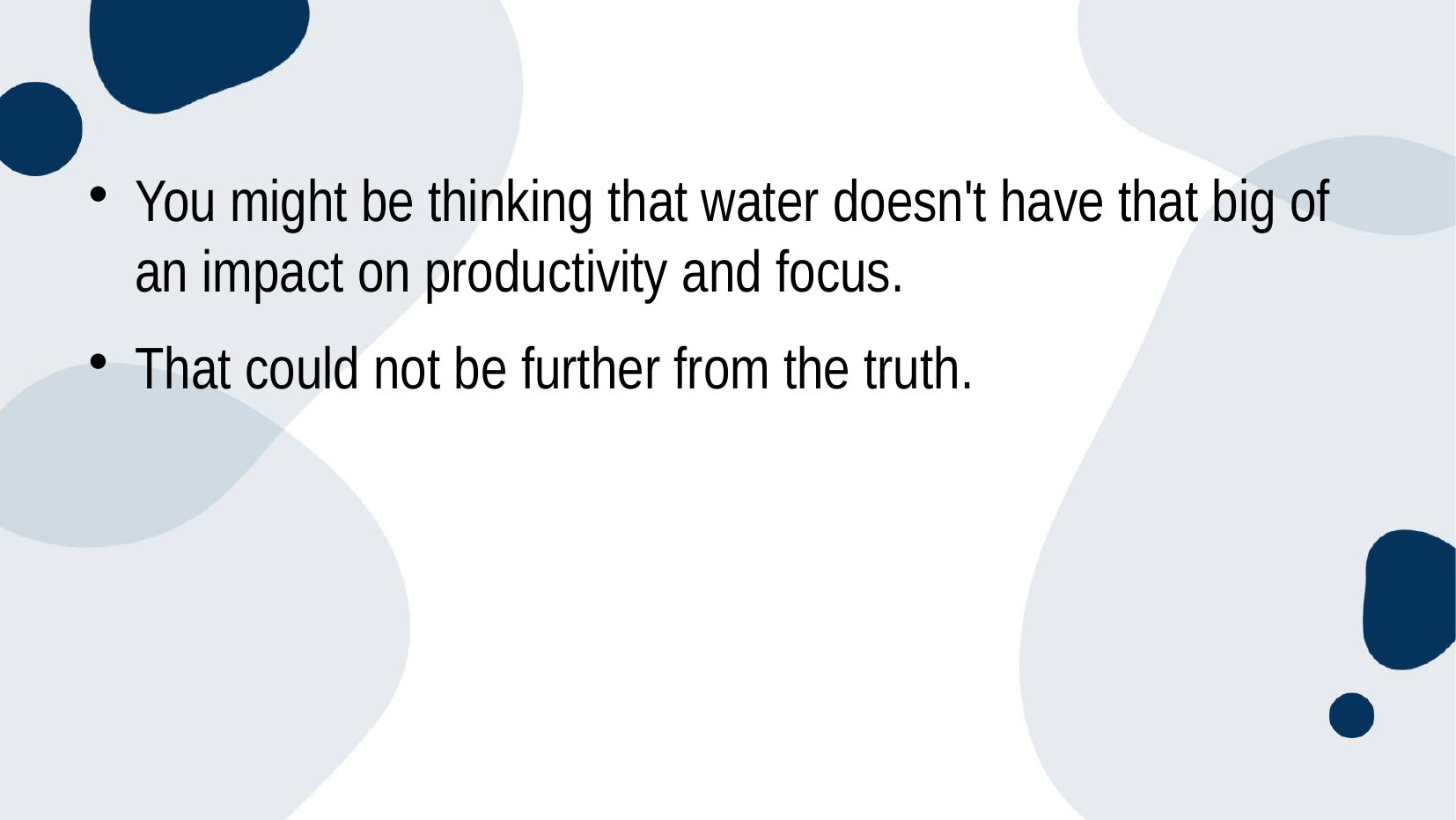

You might be thinking that water doesn't have that big of an impact on productivity and focus.
That could not be further from the truth.